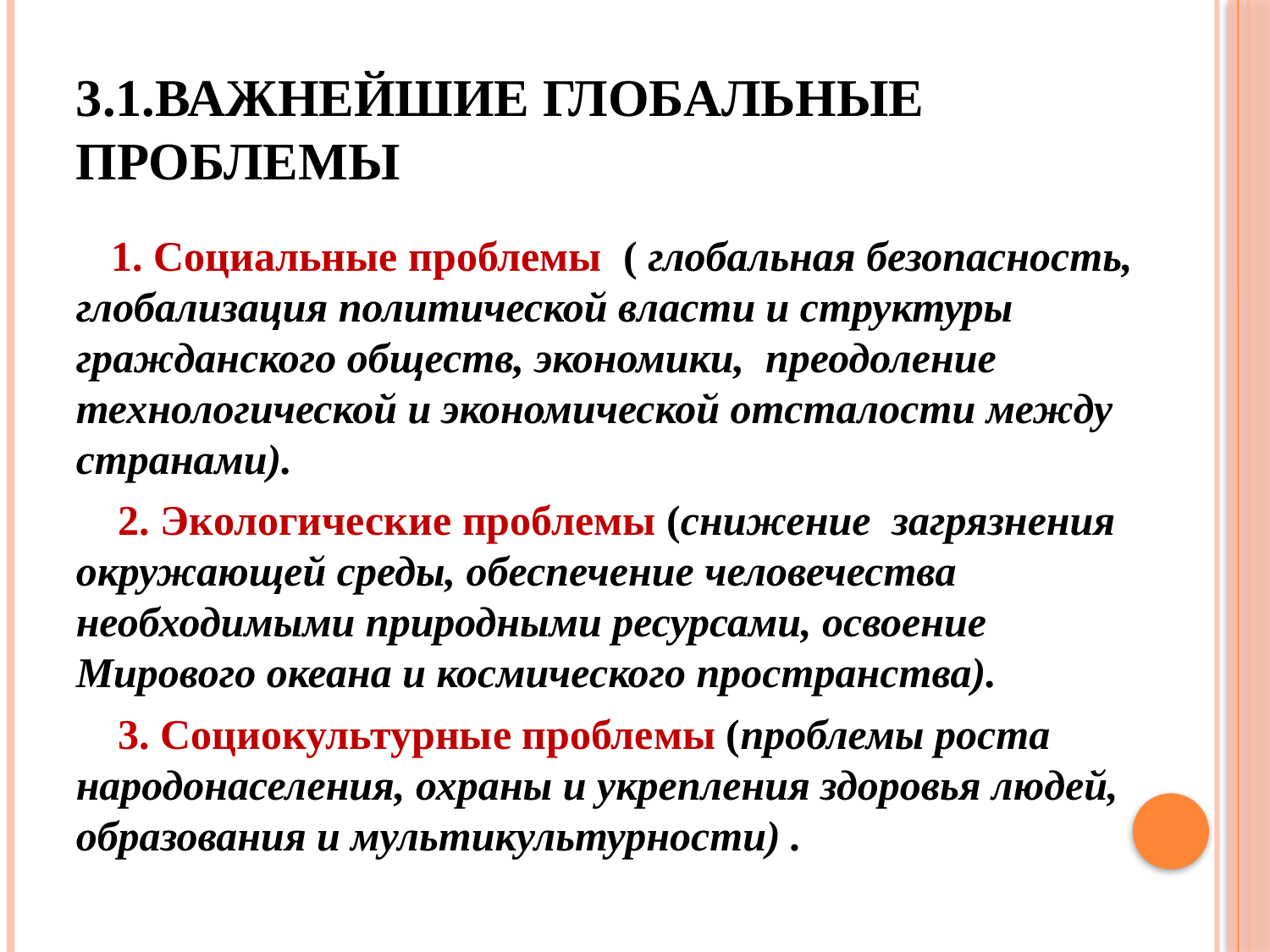

# 3.1.Важнейшие глобальные проблемы
   1. Социальные проблемы  ( глобальная безопасность, глобализация политической власти и структуры гражданского обществ, экономики,  преодоление технологической и экономической отсталости между  странами).
    2. Экологические проблемы (снижение  загрязнения окружающей среды, обеспечение человечества необходимыми природными ресурсами, освоение Мирового океана и космического пространства).
    3. Социокультурные проблемы (проблемы роста народонаселения, охраны и укрепления здоровья людей, образования и мультикультурности) .